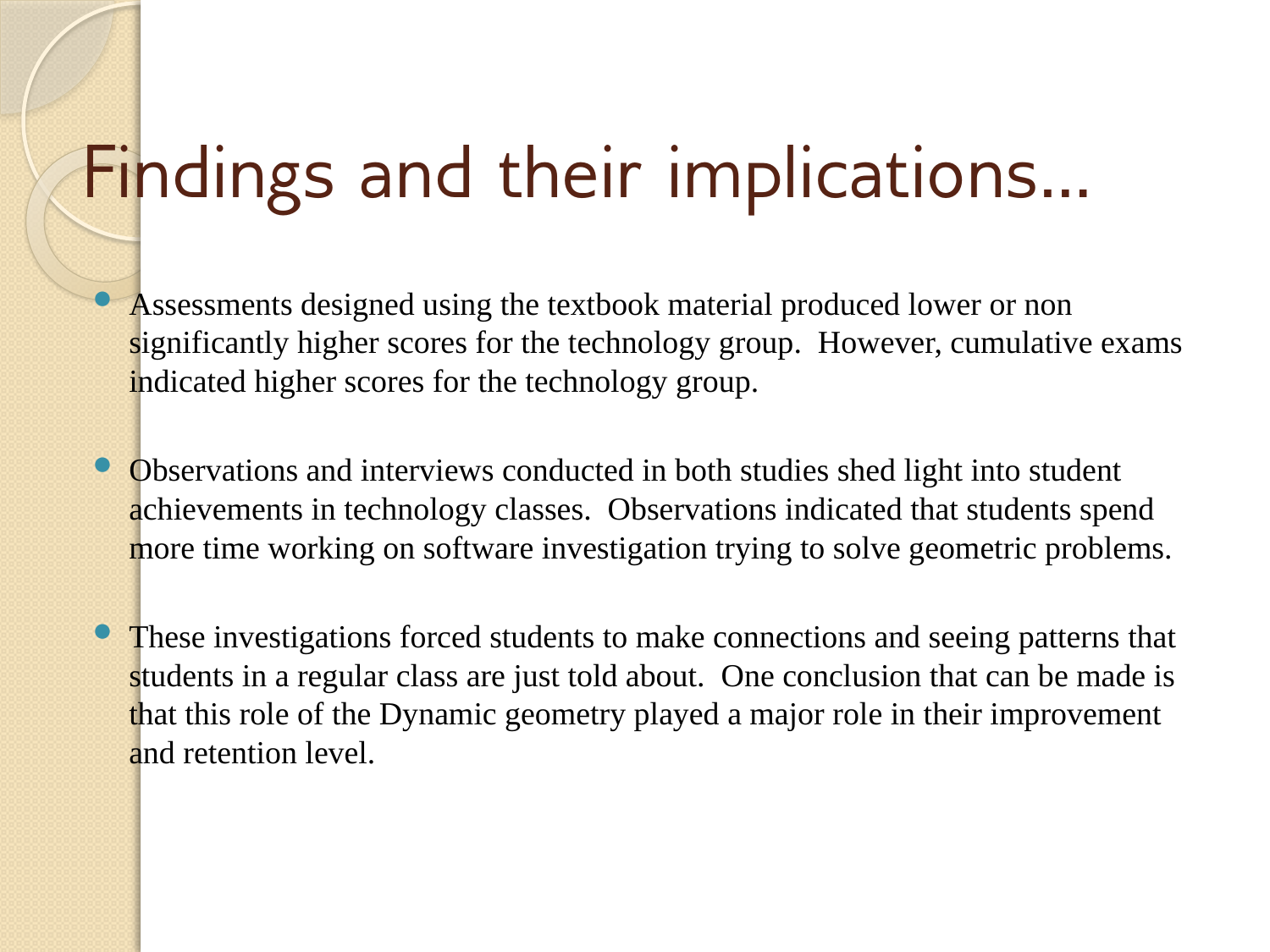

# Findings and their implications…
Assessments designed using the textbook material produced lower or non significantly higher scores for the technology group.  However, cumulative exams indicated higher scores for the technology group.

Observations and interviews conducted in both studies shed light into student achievements in technology classes.  Observations indicated that students spend more time working on software investigation trying to solve geometric problems.

These investigations forced students to make connections and seeing patterns that students in a regular class are just told about.  One conclusion that can be made is that this role of the Dynamic geometry played a major role in their improvement and retention level.